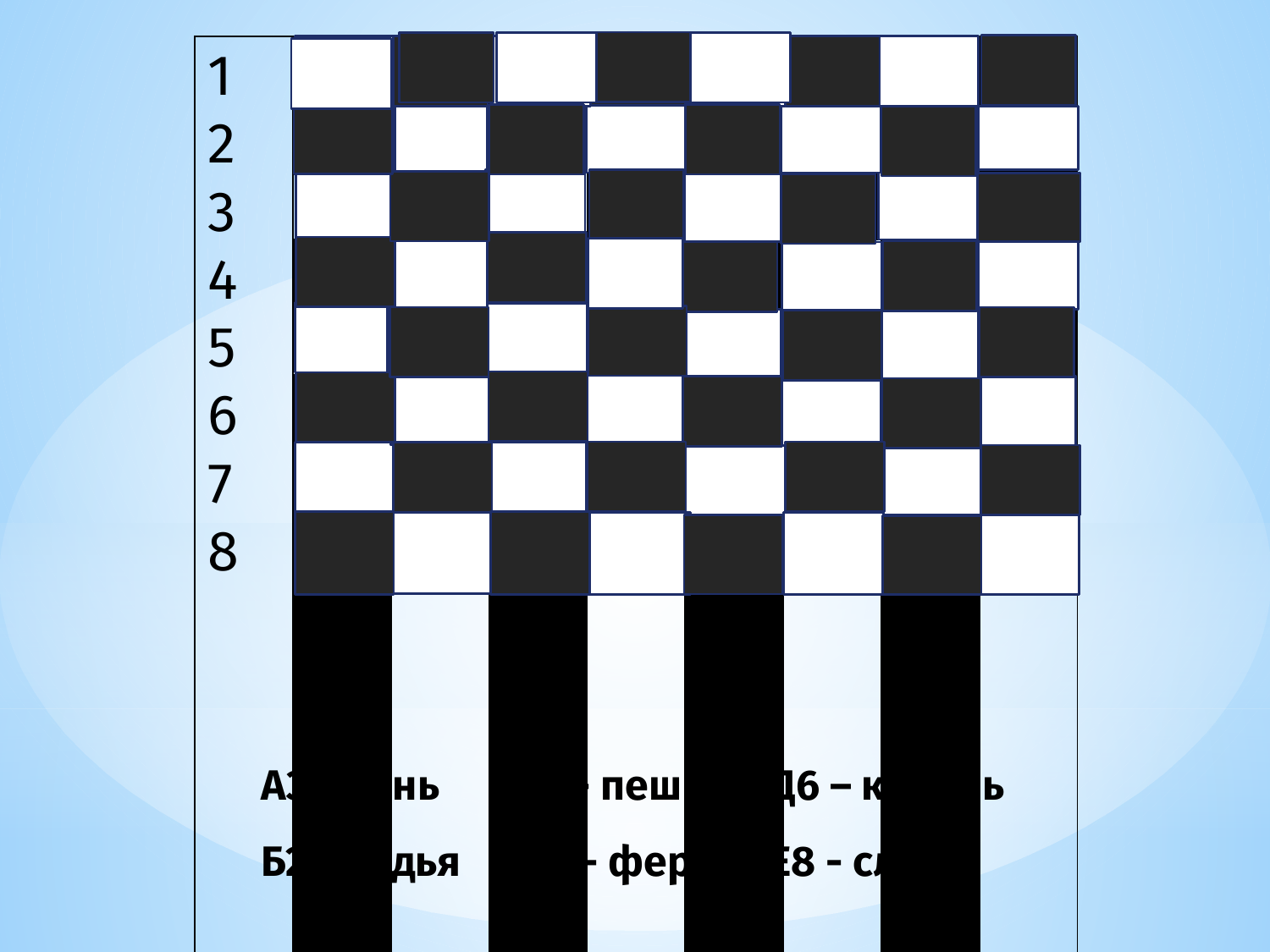

| 1 2 3 4 5 6 7 8 |  |  |  |  |  |  |  |  |
| --- | --- | --- | --- | --- | --- | --- | --- | --- |
|  |  |  |  |  |  |  |  |  |
|  |  |  |  |  |  |  |  |  |
|  |  |  |  |  |  |  |  |  |
|  |  |  |  |  |  |  |  |  |
|  |  |  |  |  |  |  |  |  |
|  |  |  |  |  |  |  |  |  |
|  |  |  |  |  |  |  |  |  |
|  | А Б В Г Д Е Ж З |  |  |  |  |  |  |  |

А3 - конь	В5 - пешка	Д6 – король
Б2 - ладья	Ж1 - ферзь	Е8 - слон